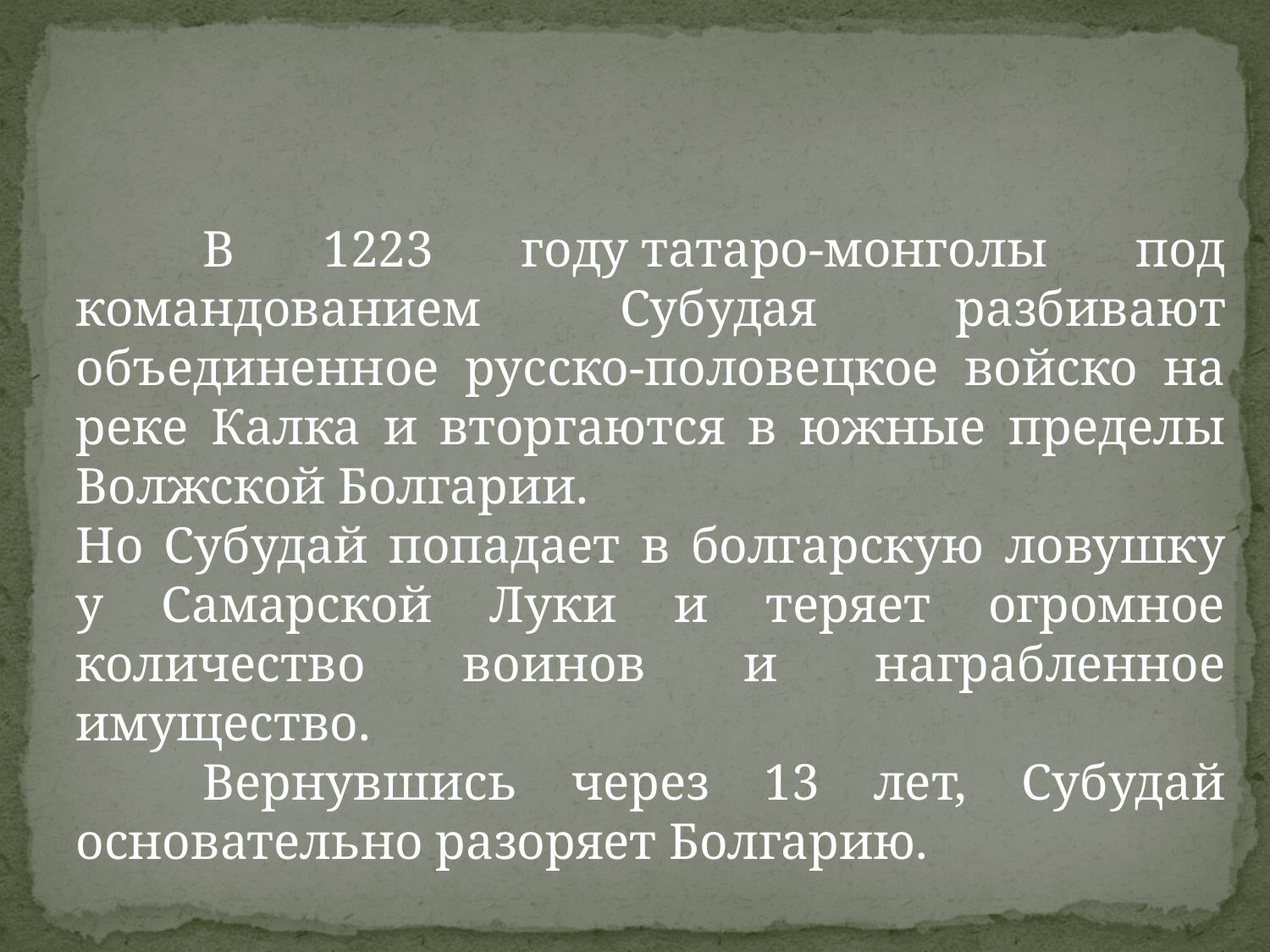

#
	В 1223 году татаро-монголы под командованием Субудая разбивают объединенное русско-половецкое войско на реке Калка и вторгаются в южные пределы Волжской Болгарии.
Но Субудай попадает в болгарскую ловушку у Самарской Луки и теряет огромное количество воинов и награбленное имущество.
	Вернувшись через 13 лет, Субудай основательно разоряет Болгарию.